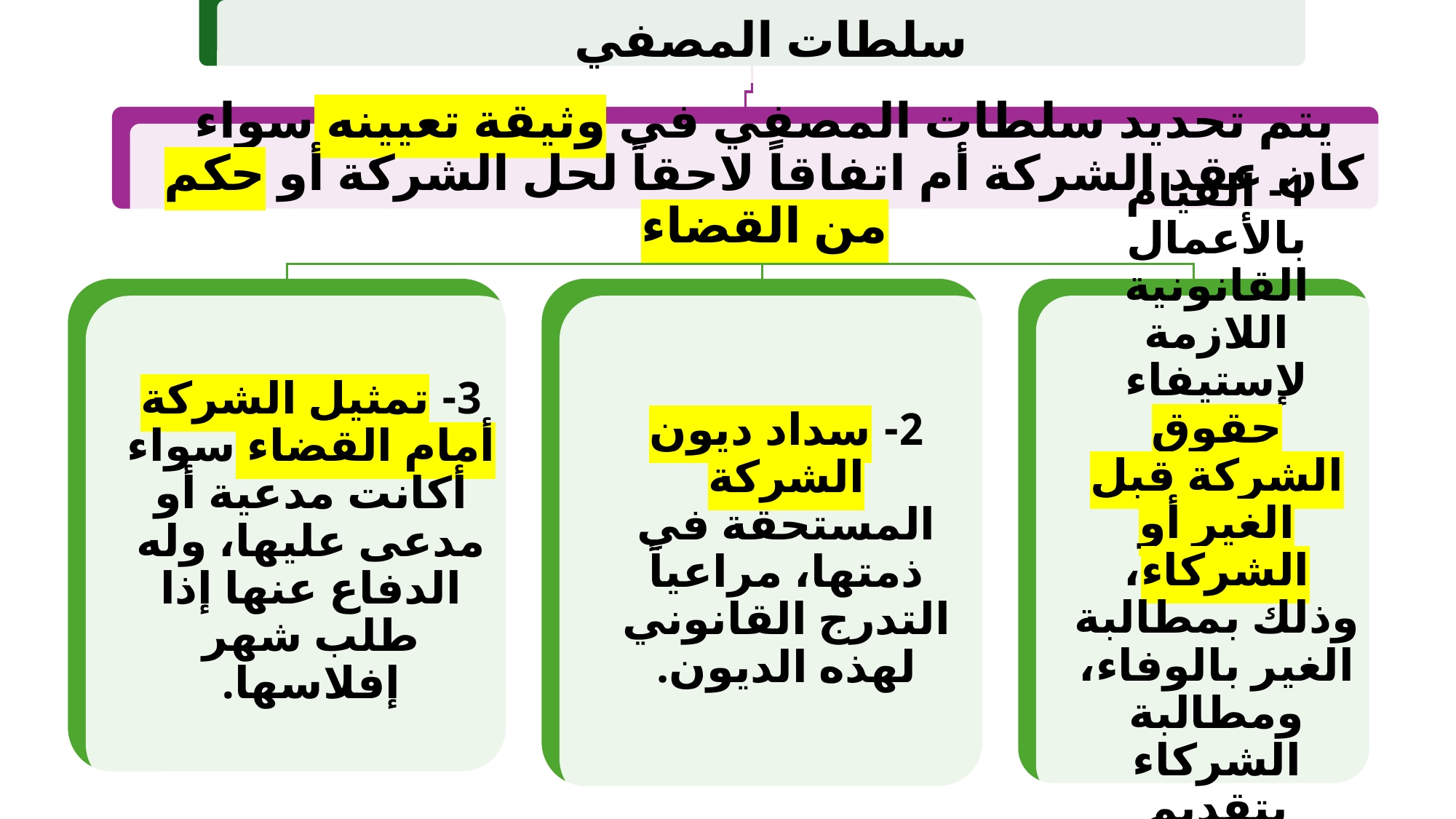

سلطات المصفي
يتم تحديد سلطات المصفي في وثيقة تعيينه سواء كان عقد الشركة أم اتفاقاً لاحقاً لحل الشركة أو حكم من القضاء
3- تمثيل الشركة أمام القضاء سواء أكانت مدعية أو مدعى عليها، وله الدفاع عنها إذا طلب شهر إفلاسها.
2- سداد ديون الشركة المستحقة في ذمتها، مراعياً التدرج القانوني لهذه الديون.
1- القيام بالأعمال القانونية اللازمة لإستيفاء حقوق الشركة قبل الغير أو الشركاء، وذلك بمطالبة الغير بالوفاء، ومطالبة الشركاء بتقديم حصصهم أو الباقي منه.